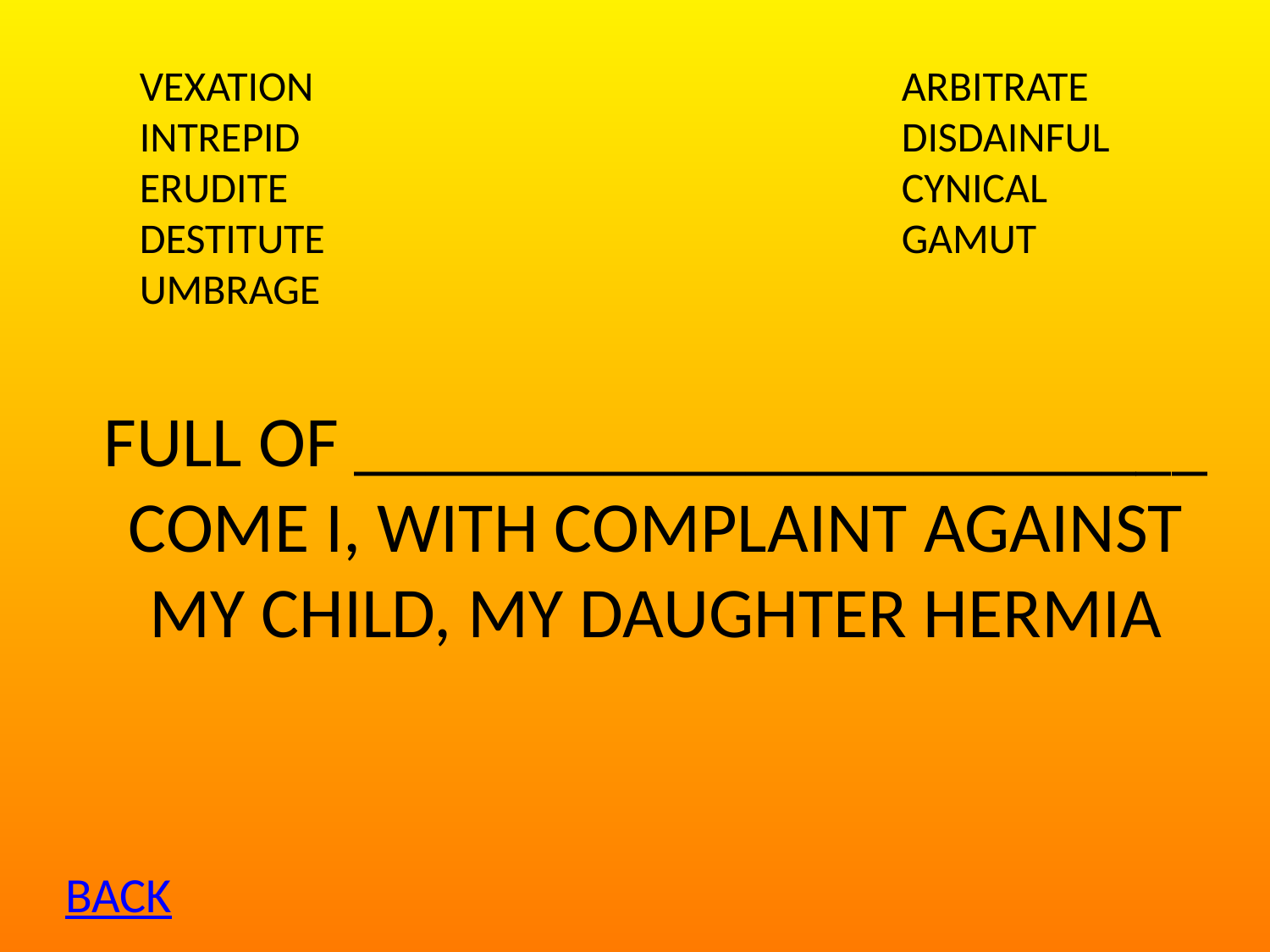

VEXATION					ARBITRATE
INTREPID					DISDAINFUL
ERUDITE					CYNICAL
DESTITUTE					GAMUT
UMBRAGE
FULL OF ________________________ COME I, WITH COMPLAINT AGAINST MY CHILD, MY DAUGHTER HERMIA
BACK